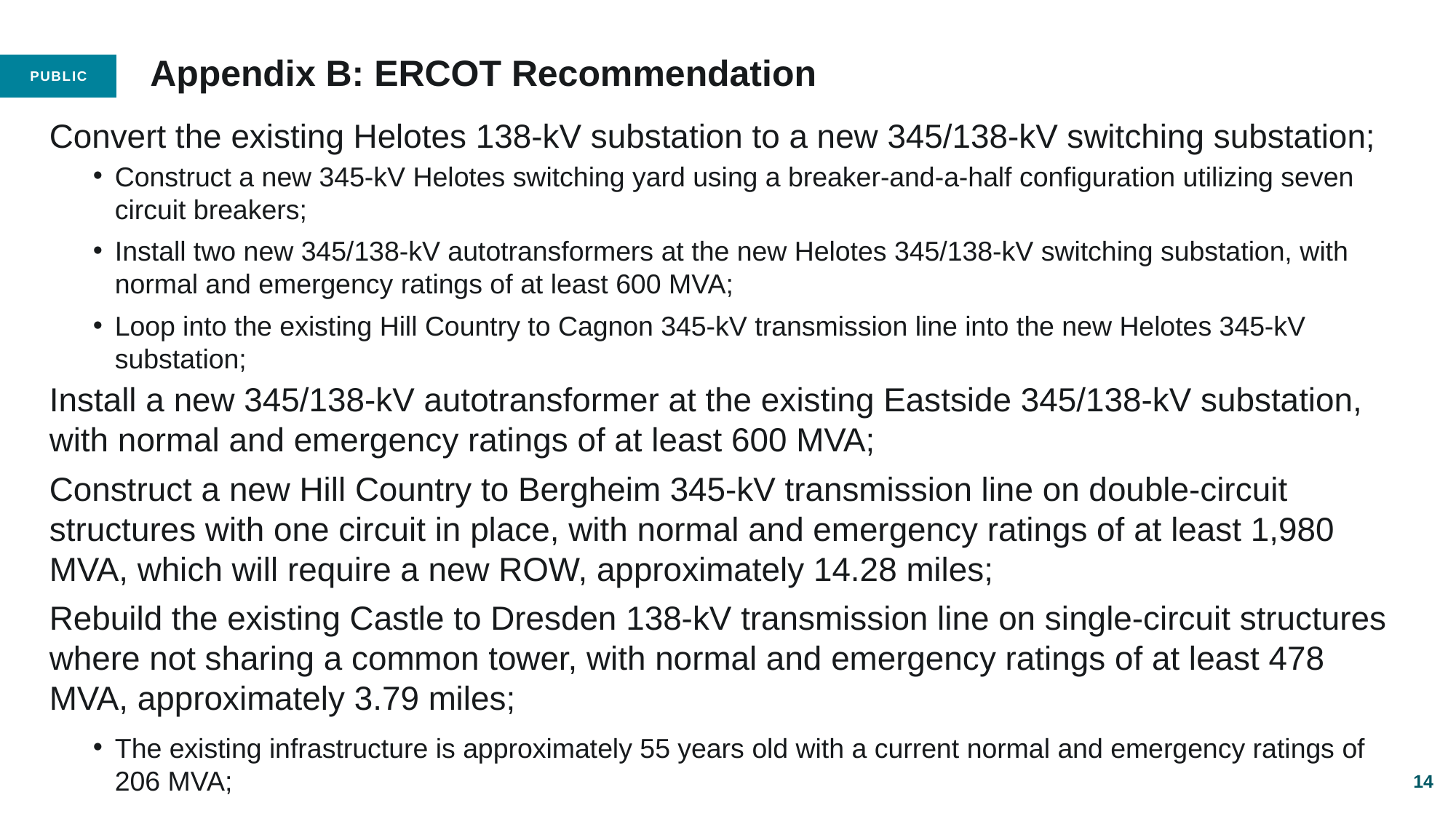

# Appendix B: ERCOT Recommendation
Convert the existing Helotes 138-kV substation to a new 345/138-kV switching substation;
Construct a new 345-kV Helotes switching yard using a breaker-and-a-half configuration utilizing seven circuit breakers;
Install two new 345/138-kV autotransformers at the new Helotes 345/138-kV switching substation, with normal and emergency ratings of at least 600 MVA;
Loop into the existing Hill Country to Cagnon 345-kV transmission line into the new Helotes 345-kV substation;
Install a new 345/138-kV autotransformer at the existing Eastside 345/138-kV substation, with normal and emergency ratings of at least 600 MVA;
Construct a new Hill Country to Bergheim 345-kV transmission line on double-circuit structures with one circuit in place, with normal and emergency ratings of at least 1,980 MVA, which will require a new ROW, approximately 14.28 miles;
Rebuild the existing Castle to Dresden 138-kV transmission line on single-circuit structures where not sharing a common tower, with normal and emergency ratings of at least 478 MVA, approximately 3.79 miles;
The existing infrastructure is approximately 55 years old with a current normal and emergency ratings of 206 MVA;

14